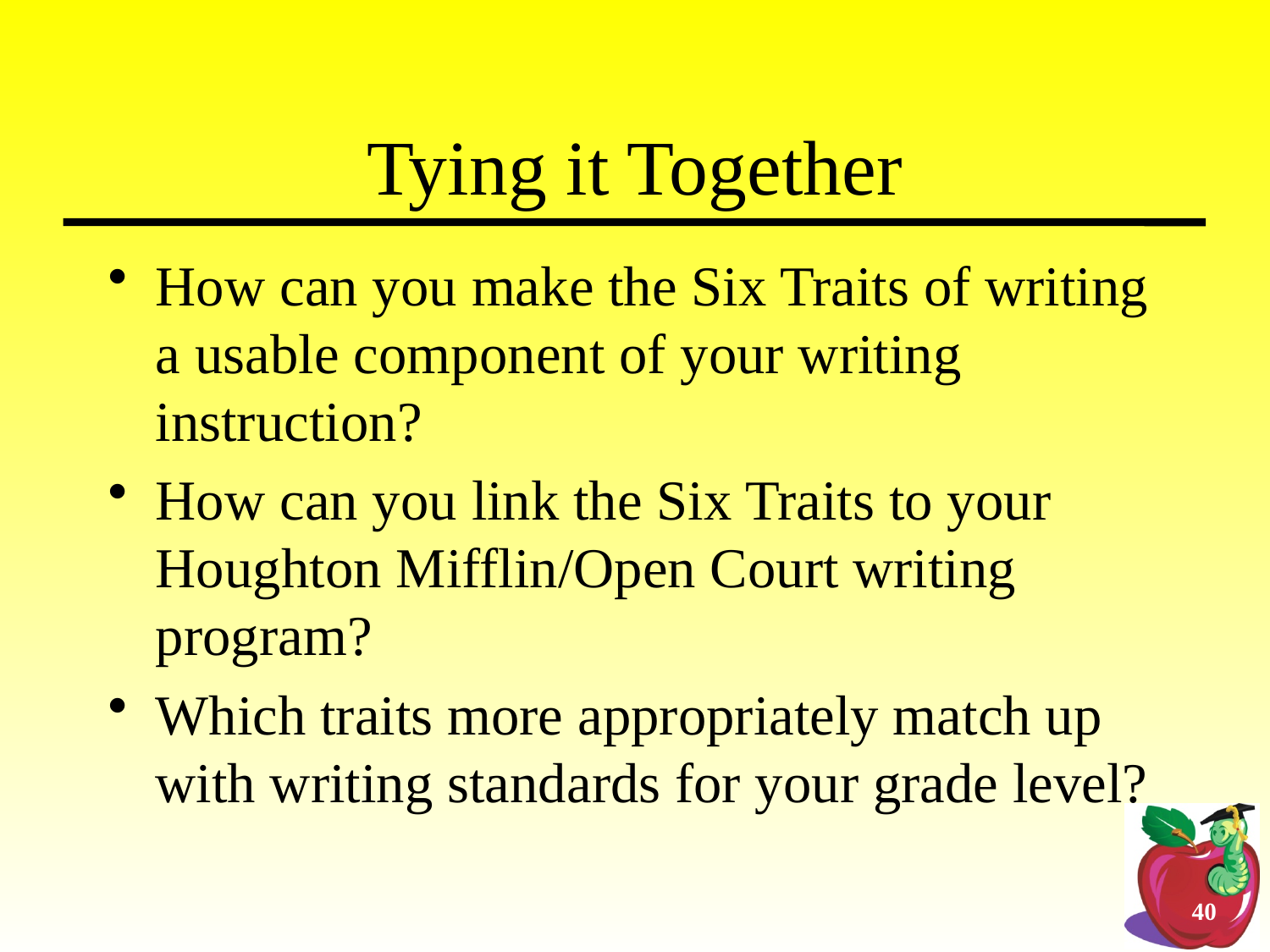

# Tying it Together
How can you make the Six Traits of writing a usable component of your writing instruction?
How can you link the Six Traits to your  Houghton Mifflin/Open Court writing program?
Which traits more appropriately match up with writing standards for your grade level?

40